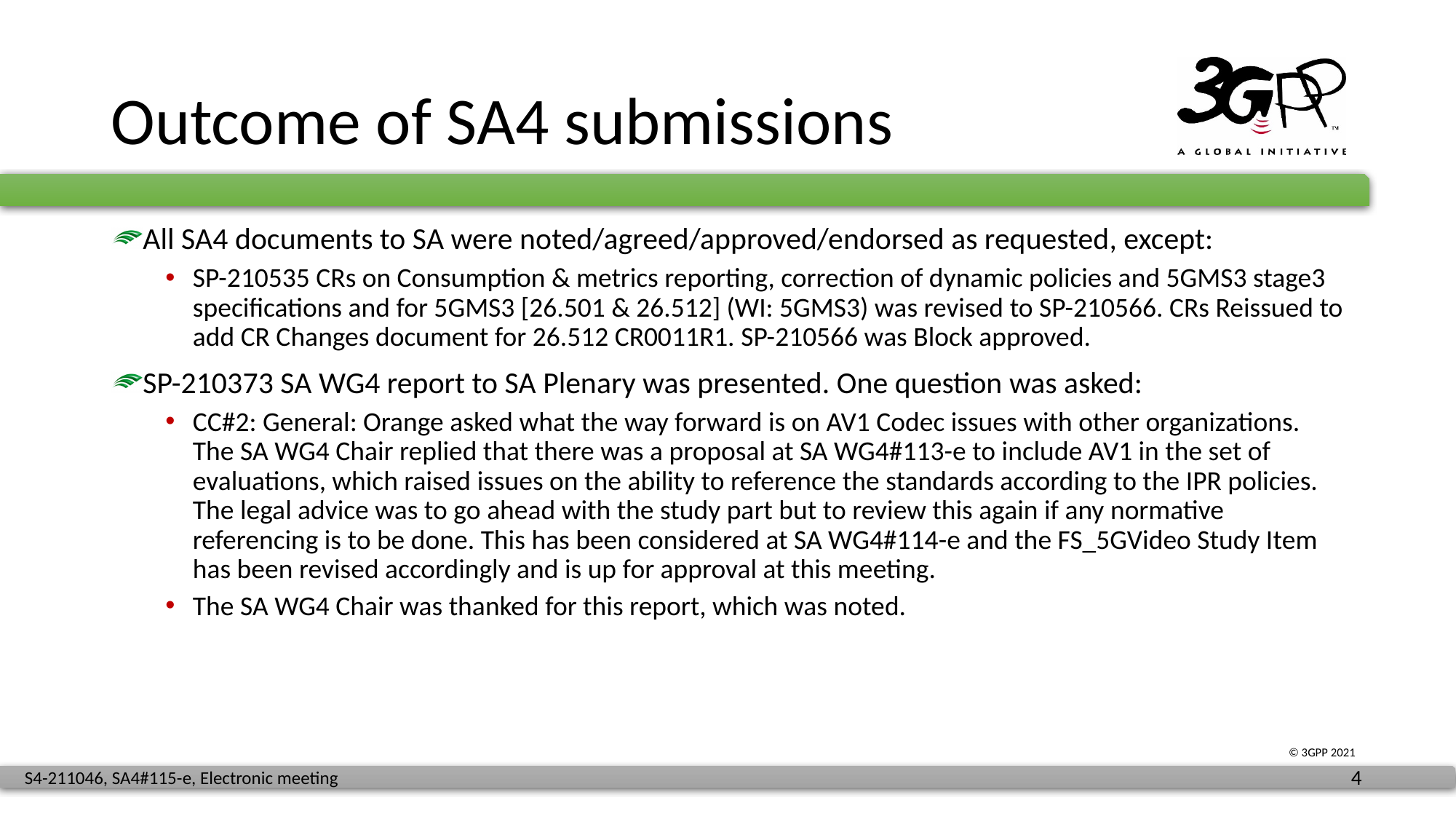

# Outcome of SA4 submissions
All SA4 documents to SA were noted/agreed/approved/endorsed as requested, except:
SP-210535 CRs on Consumption & metrics reporting, correction of dynamic policies and 5GMS3 stage3 specifications and for 5GMS3 [26.501 & 26.512] (WI: 5GMS3) was revised to SP-210566. CRs Reissued to add CR Changes document for 26.512 CR0011R1. SP-210566 was Block approved.
SP-210373 SA WG4 report to SA Plenary was presented. One question was asked:
CC#2: General: Orange asked what the way forward is on AV1 Codec issues with other organizations. The SA WG4 Chair replied that there was a proposal at SA WG4#113-e to include AV1 in the set of evaluations, which raised issues on the ability to reference the standards according to the IPR policies. The legal advice was to go ahead with the study part but to review this again if any normative referencing is to be done. This has been considered at SA WG4#114-e and the FS_5GVideo Study Item has been revised accordingly and is up for approval at this meeting.
The SA WG4 Chair was thanked for this report, which was noted.